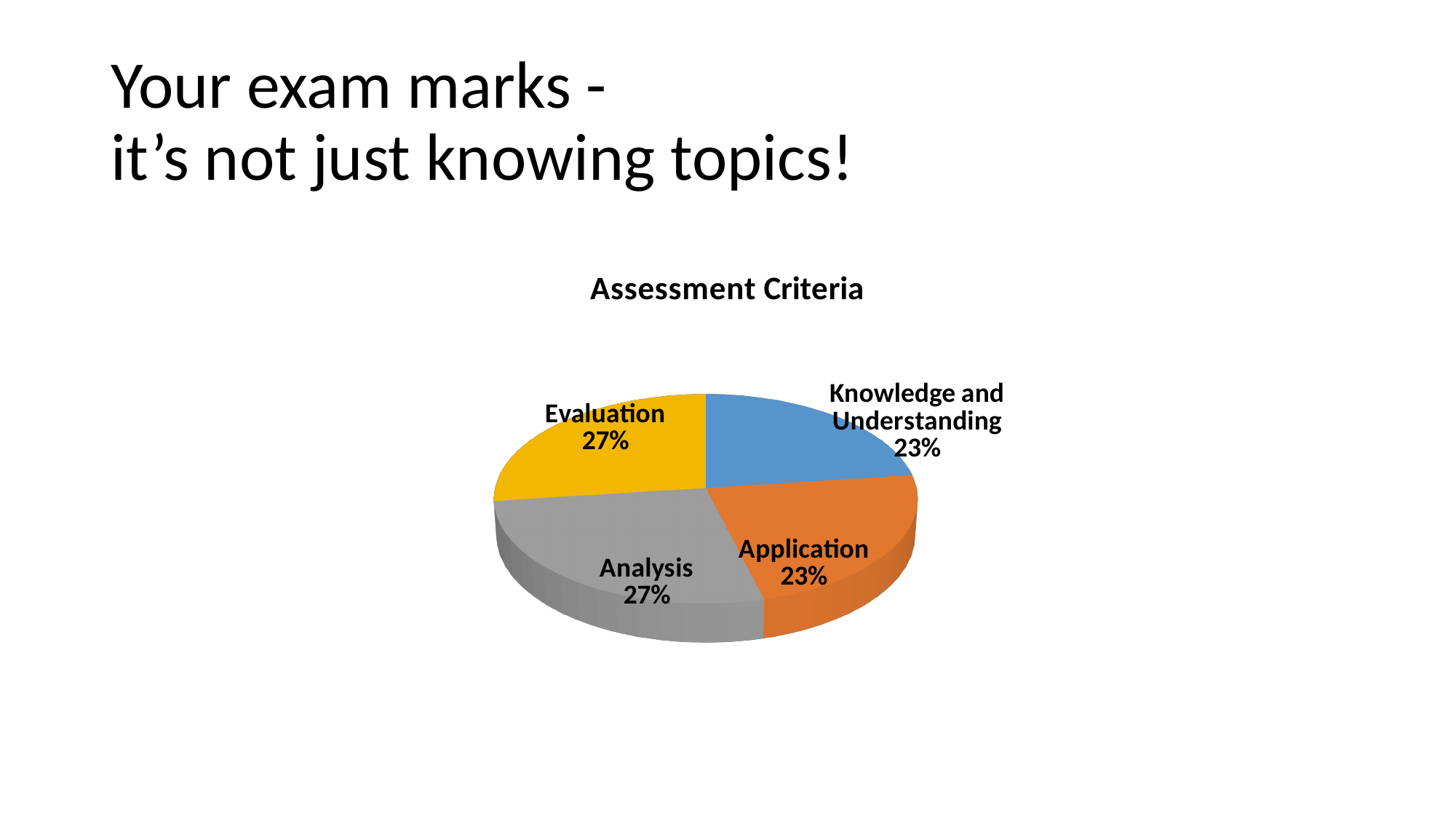

# Your exam marks - it’s not just knowing topics!

[unsupported chart]